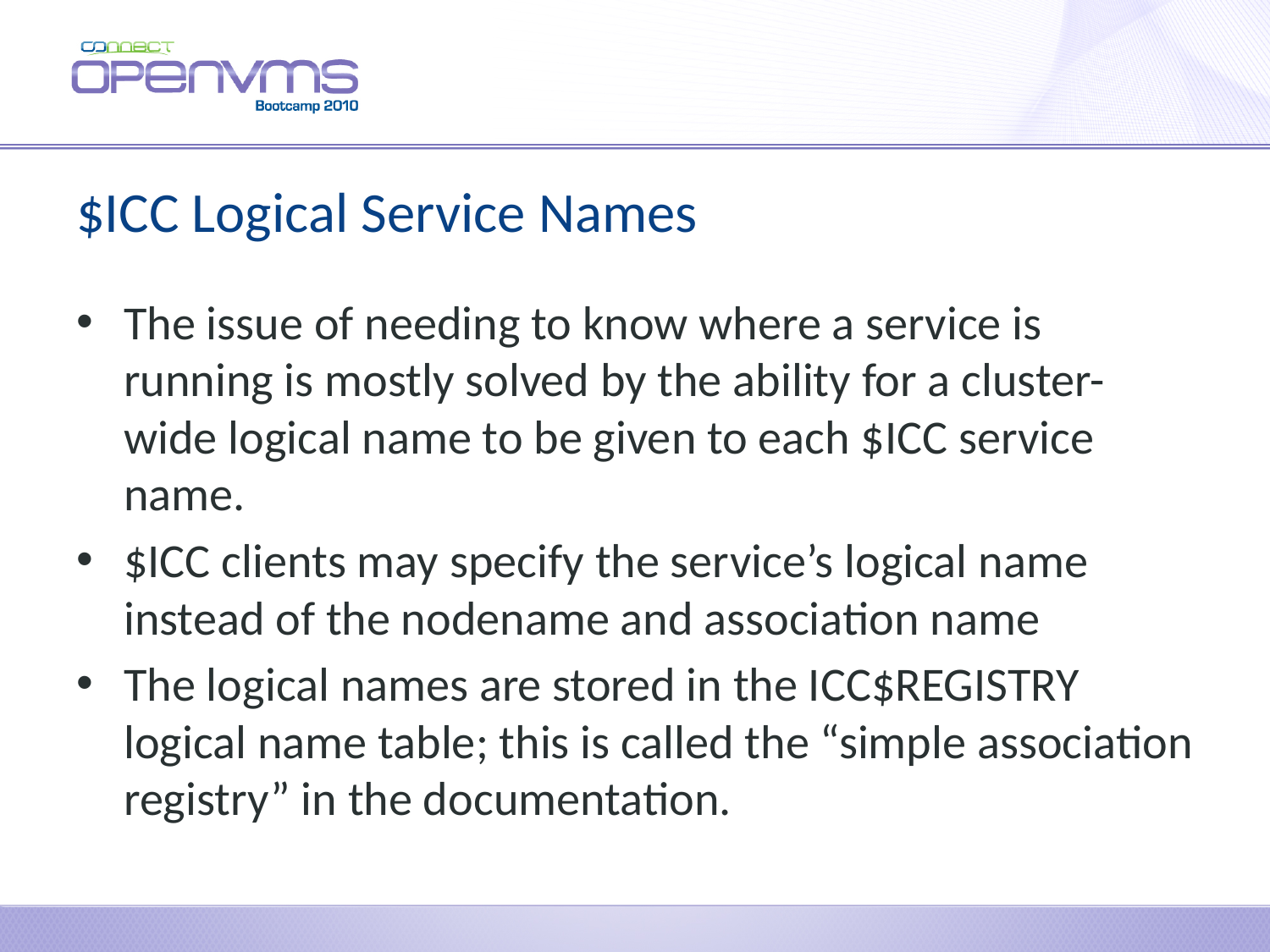

# $ICC Logical Service Names
The issue of needing to know where a service is running is mostly solved by the ability for a cluster-wide logical name to be given to each $ICC service name.
$ICC clients may specify the service’s logical name instead of the nodename and association name
The logical names are stored in the ICC$REGISTRY logical name table; this is called the “simple association registry” in the documentation.